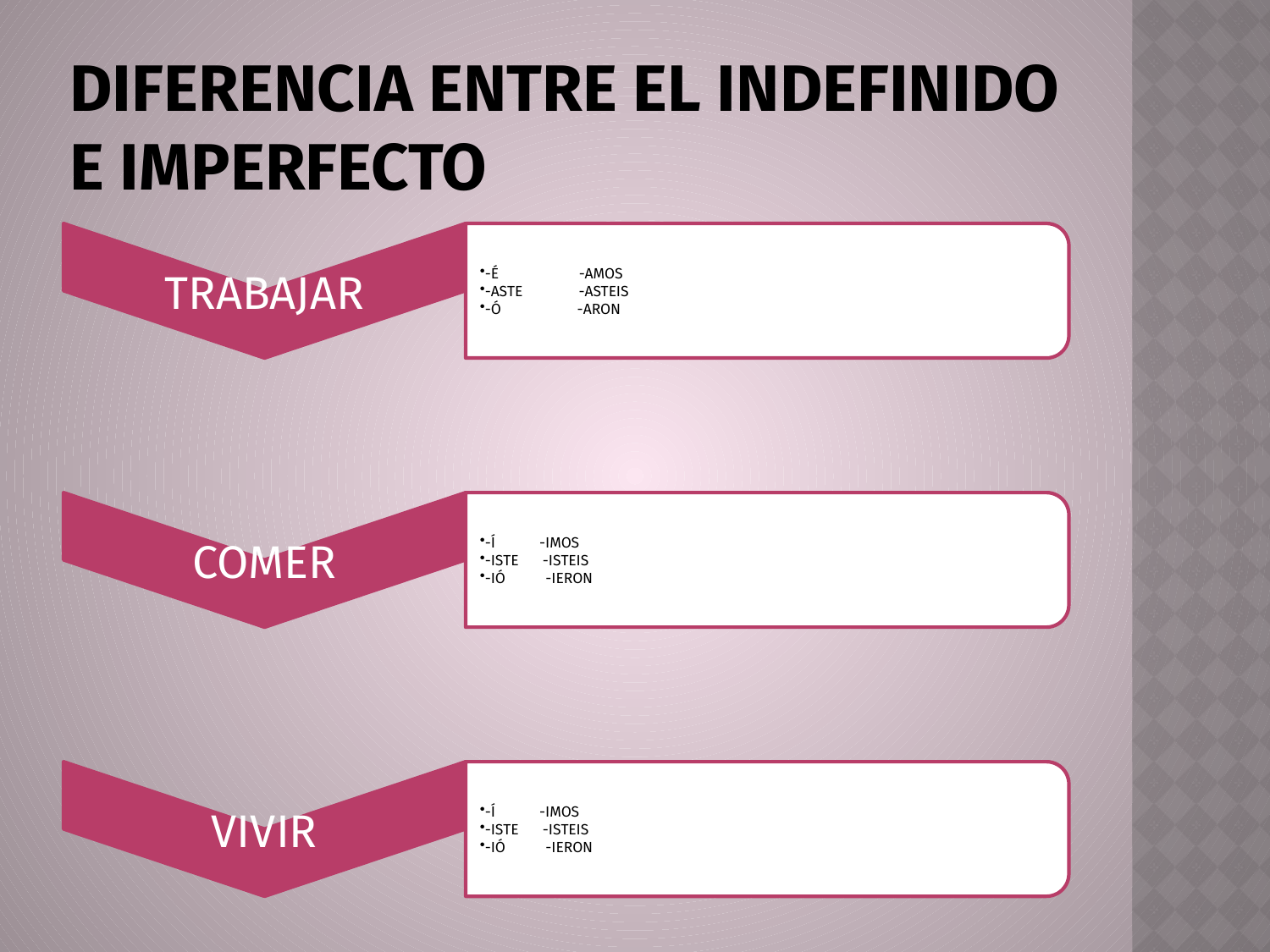

# DIFERENCIA ENTRE EL INDEFINIDO E IMPERFECTO
TRABAJAR
COMER
VIVIR